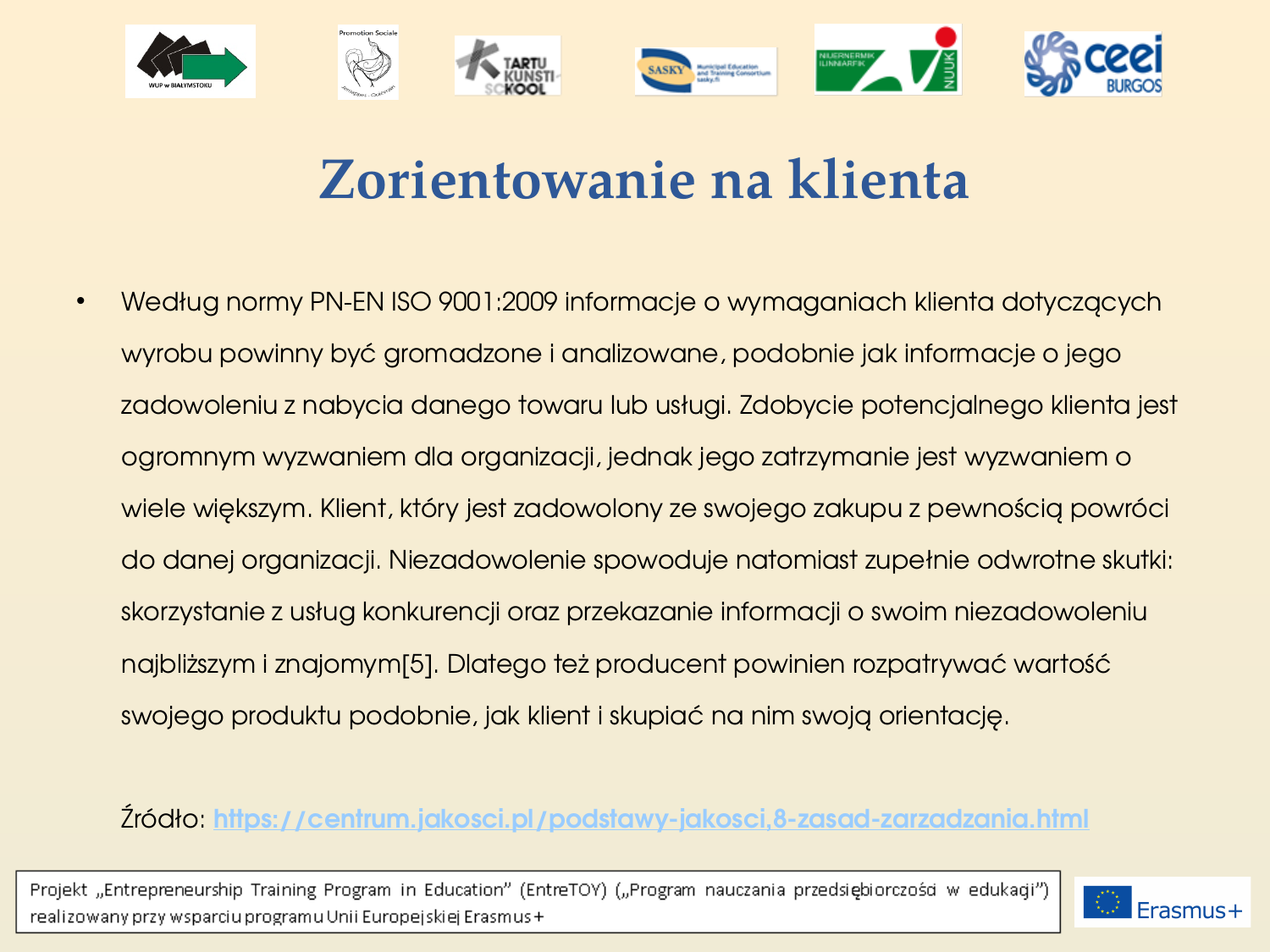

# Zorientowanie na klienta

Według normy PN-EN ISO 9001:2009 informacje o wymaganiach klienta dotyczących wyrobu powinny być gromadzone i analizowane, podobnie jak informacje o jego zadowoleniu z nabycia danego towaru lub usługi. Zdobycie potencjalnego klienta jest ogromnym wyzwaniem dla organizacji, jednak jego zatrzymanie jest wyzwaniem o wiele większym. Klient, który jest zadowolony ze swojego zakupu z pewnością powróci do danej organizacji. Niezadowolenie spowoduje natomiast zupełnie odwrotne skutki: skorzystanie z usług konkurencji oraz przekazanie informacji o swoim niezadowoleniu najbliższym i znajomym[5]. Dlatego też producent powinien rozpatrywać wartość swojego produktu podobnie, jak klient i skupiać na nim swoją orientację.
Źródło: https://centrum.jakosci.pl/podstawy-jakosci,8-zasad-zarzadzania.html